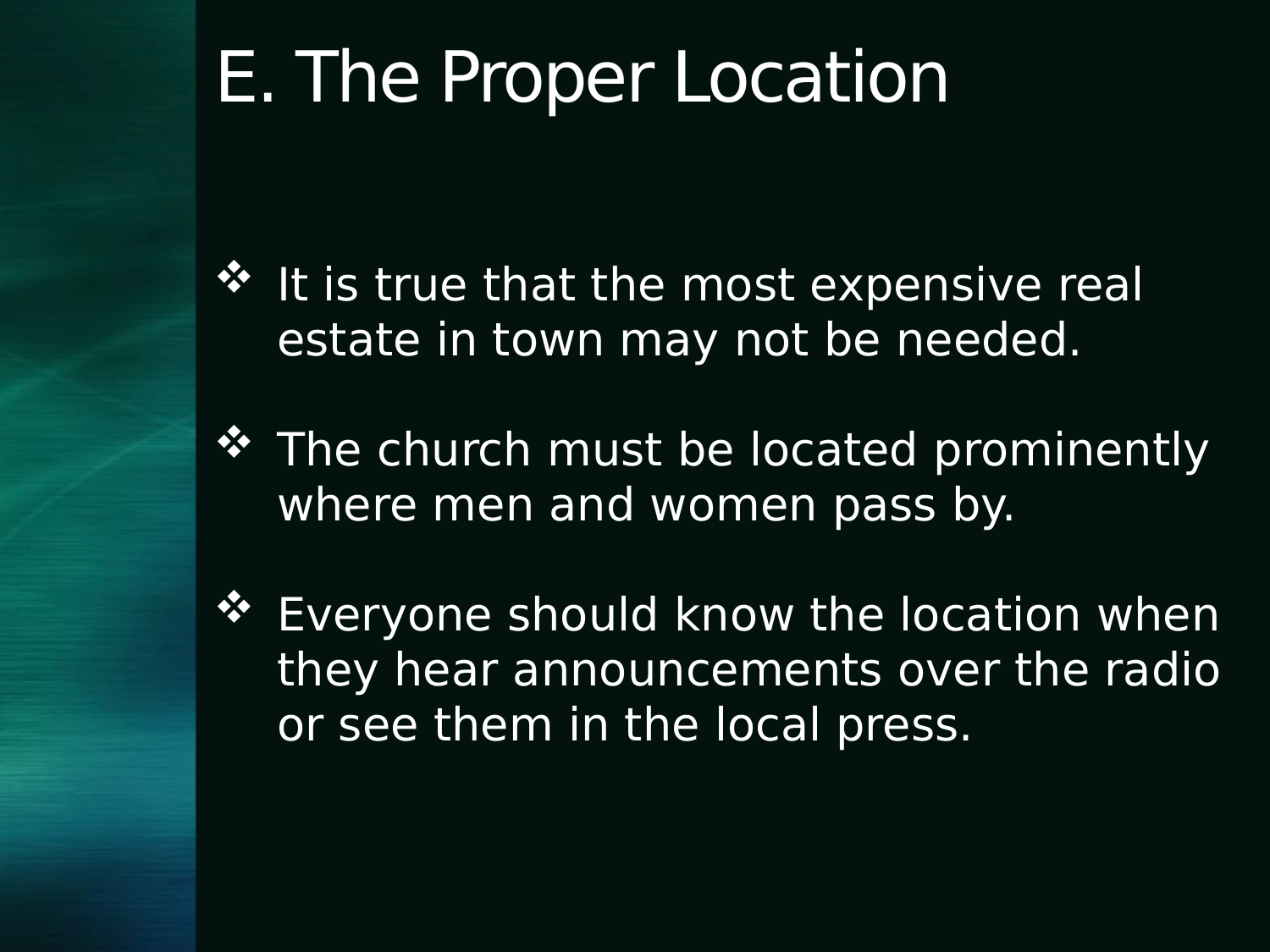

# E. The Proper Location
It is true that the most expensive real estate in town may not be needed.

The church must be located prominently where men and women pass by.

Everyone should know the location when they hear announcements over the radio or see them in the local press.